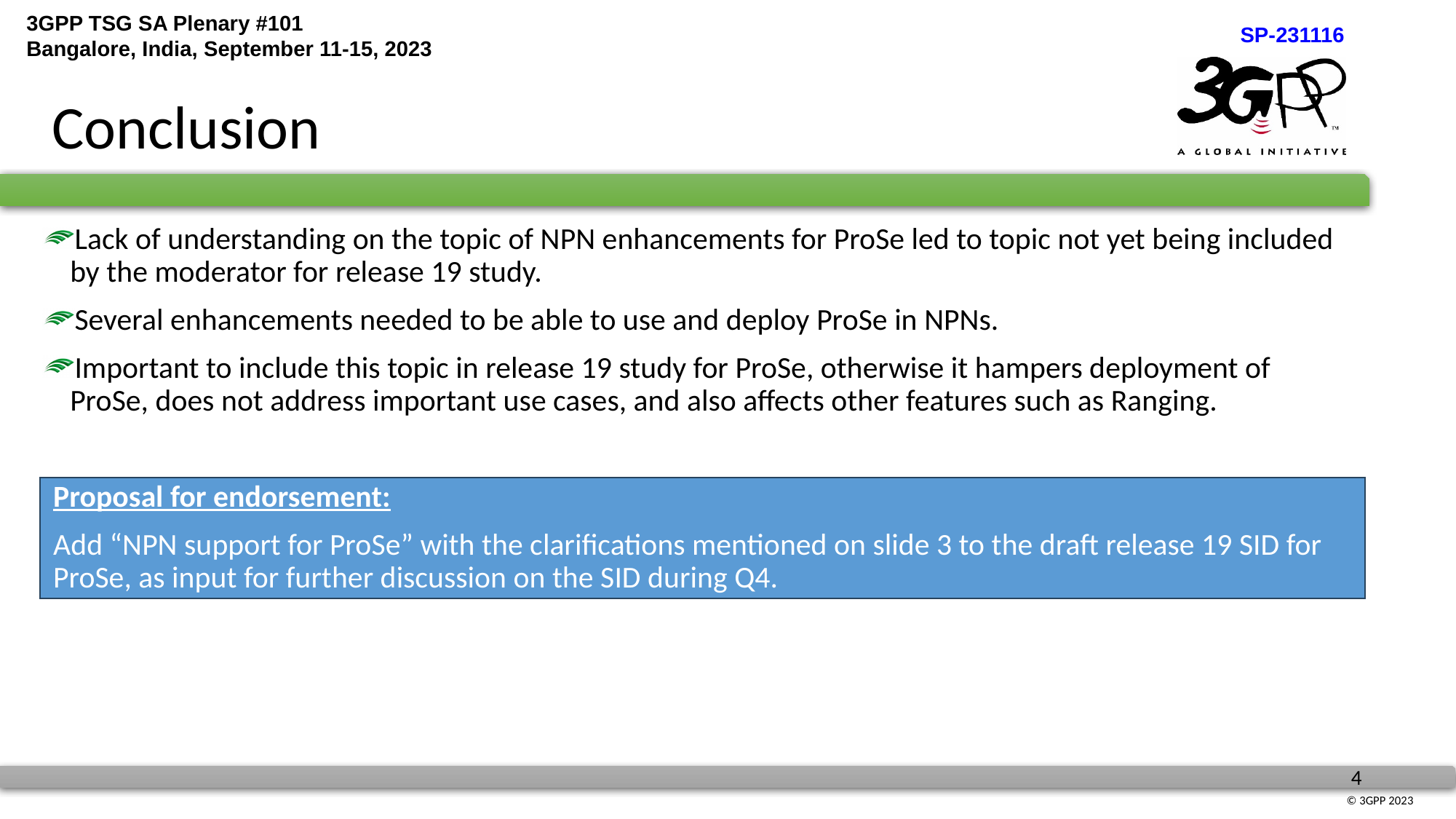

# Conclusion

Lack of understanding on the topic of NPN enhancements for ProSe led to topic not yet being included by the moderator for release 19 study.
Several enhancements needed to be able to use and deploy ProSe in NPNs.
Important to include this topic in release 19 study for ProSe, otherwise it hampers deployment of ProSe, does not address important use cases, and also affects other features such as Ranging.

Proposal for endorsement:
Add “NPN support for ProSe” with the clarifications mentioned on slide 3 to the draft release 19 SID for ProSe, as input for further discussion on the SID during Q4.